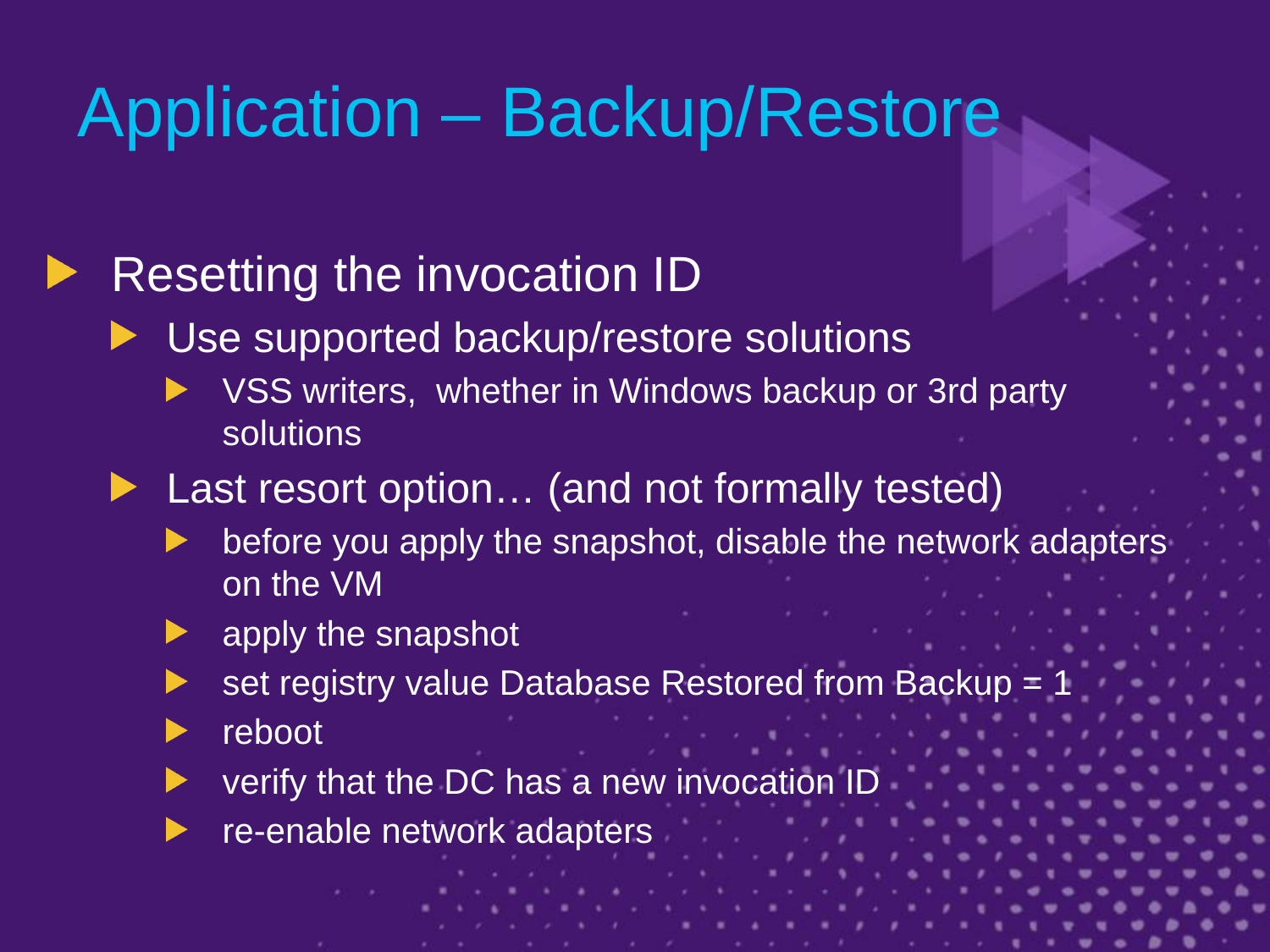

# Application – Backup/Restore
Resetting the invocation ID
Use supported backup/restore solutions
VSS writers,  whether in Windows backup or 3rd party solutions
Last resort option… (and not formally tested)
before you apply the snapshot, disable the network adapters on the VM
apply the snapshot
set registry value Database Restored from Backup = 1
reboot
verify that the DC has a new invocation ID
re-enable network adapters